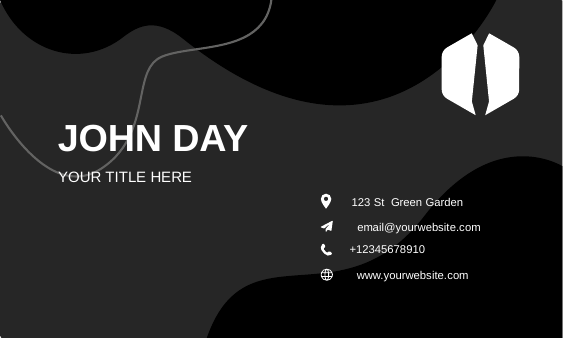

JOHN DAY

YOUR TITLE HERE
123 St  Green Garden
email@yourwebsite.com
+12345678910
www.yourwebsite.com